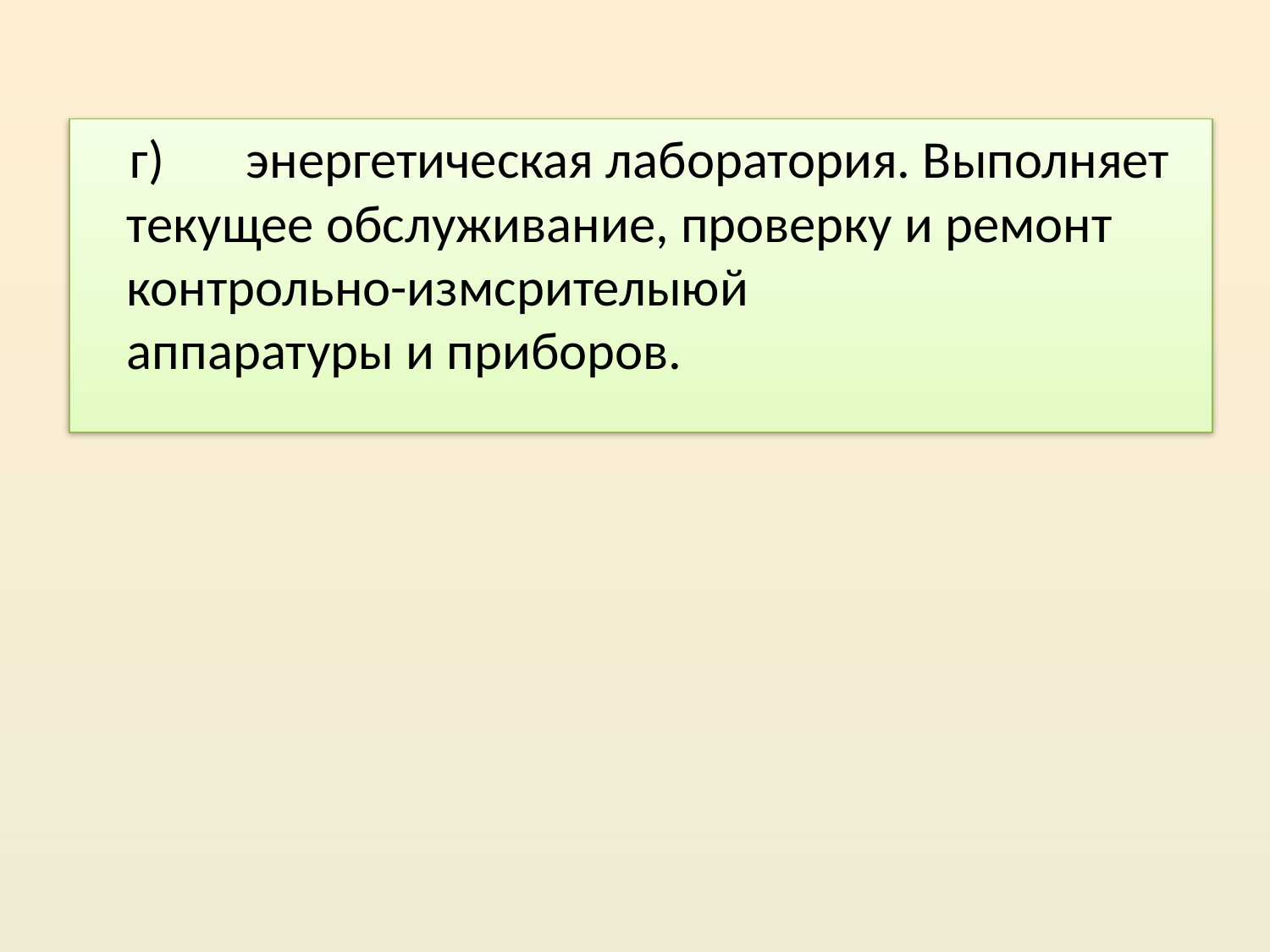

г)	энергетическая лаборатория. Выполняет текущее обслуживание, проверку и ремонт контрольно-измсрителыюй
аппаратуры и приборов.